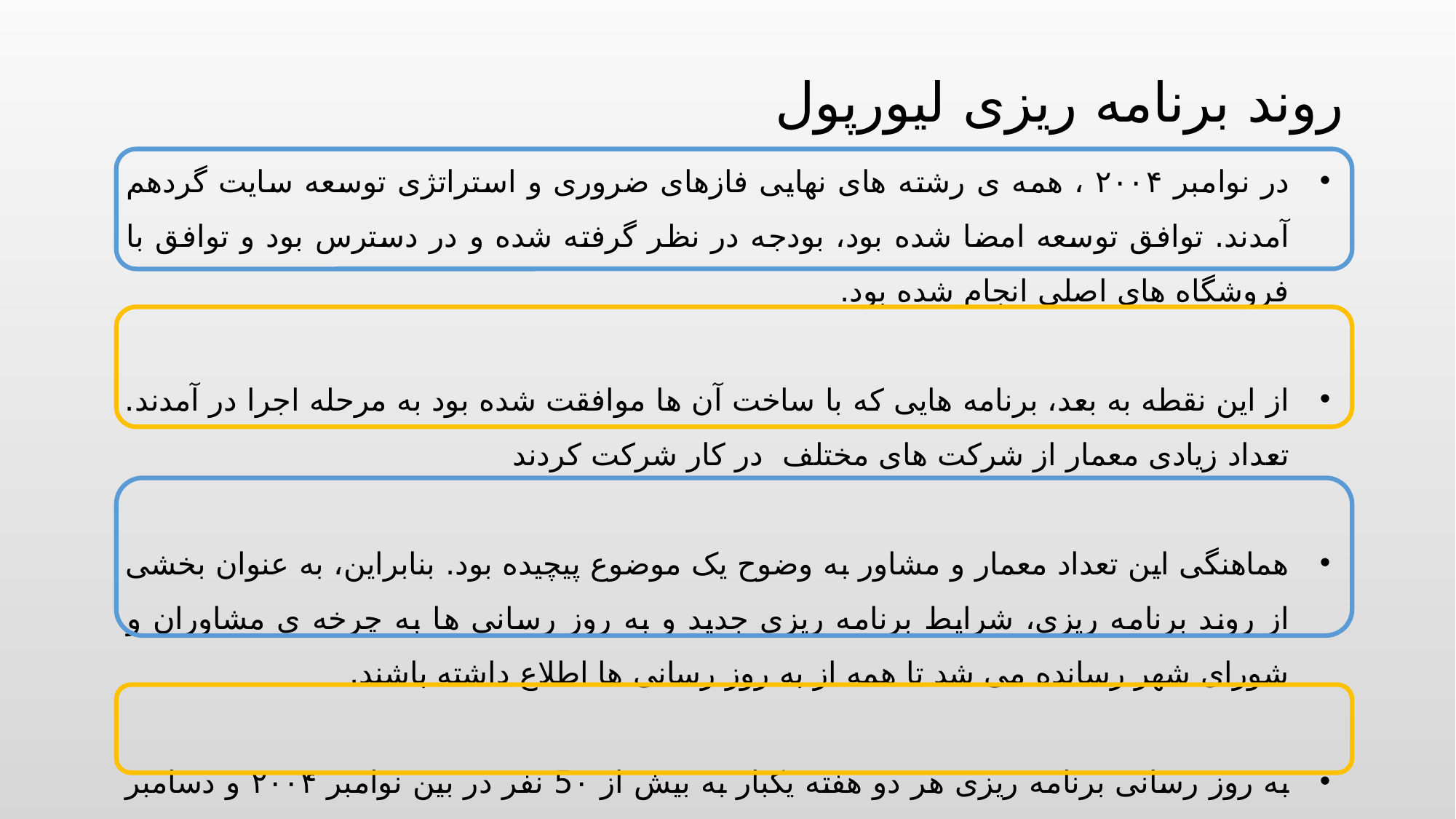

# روند برنامه ریزی لیورپول
در نوامبر ۲۰۰۴ ، همه ی رشته های نهایی فازهای ضروری و استراتژی توسعه سایت گردهم آمدند. توافق توسعه امضا شده بود، بودجه در نظر گرفته شده و در دسترس بود و توافق با فروشگاه های اصلی انجام شده بود.

از این نقطه به بعد، برنامه هایی که با ساخت آن ها موافقت شده بود به مرحله اجرا در آمدند. تعداد زیادی معمار از شرکت های مختلف  در کار شرکت کردند

هماهنگی این تعداد معمار و مشاور به وضوح یک موضوع پیچیده بود. بنابراین، به عنوان بخشی از روند برنامه ریزی، شرایط برنامه ریزی جدید و به روز رسانی ها به چرخه ی مشاوران و شورای شهر رسانده می شد تا همه از به روز رسانی ها اطلاع داشته باشند.

به روز رسانی برنامه ریزی هر دو هفته یکبار به بیش از 5۰ نفر در بین نوامبر ۲۰۰۴ و دسامبر ۲۰۰۸ ارائه شد.